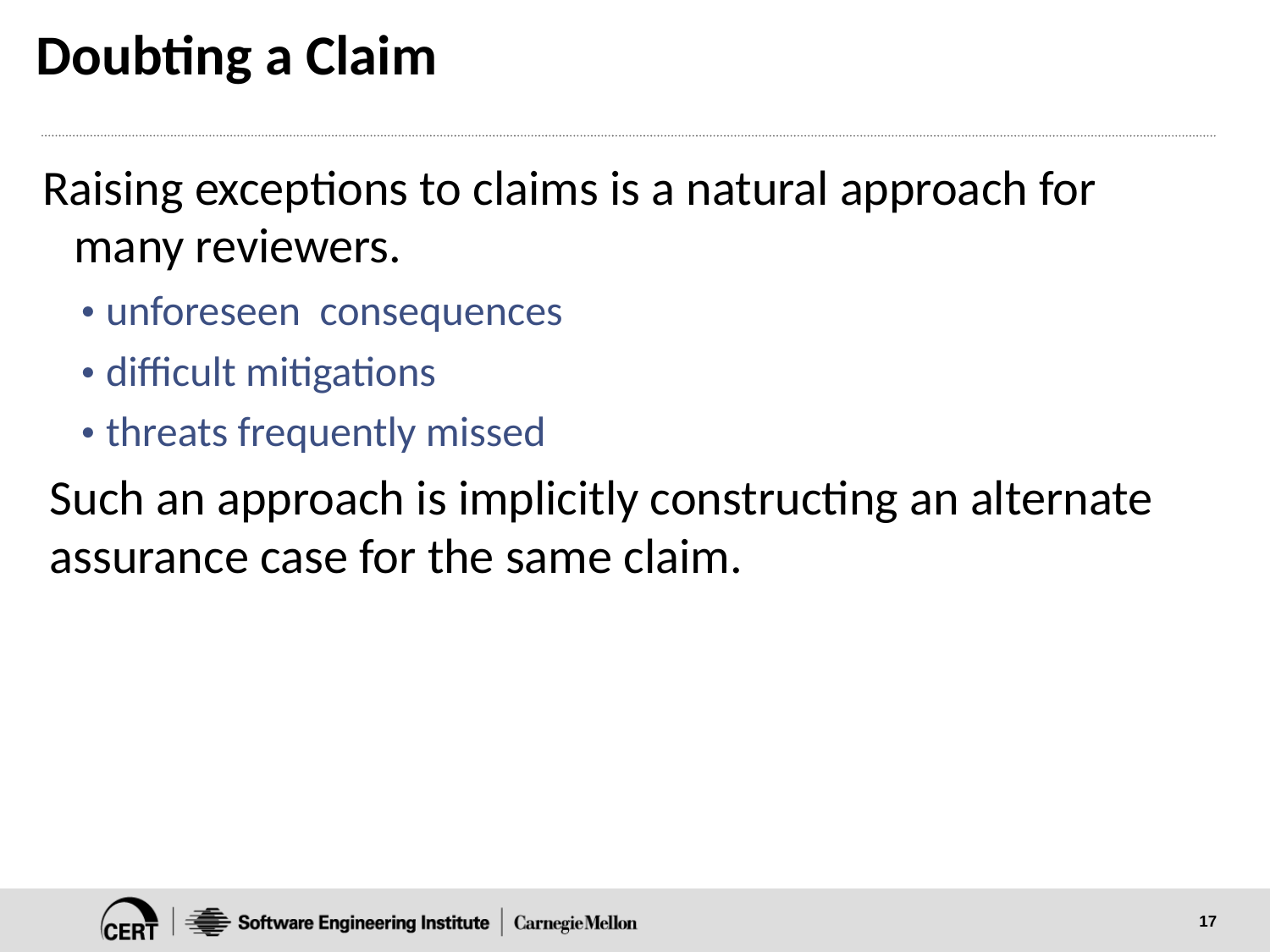

# Doubting a Claim
Raising exceptions to claims is a natural approach for many reviewers.
unforeseen  consequences
difficult mitigations
threats frequently missed
Such an approach is implicitly constructing an alternate assurance case for the same claim.